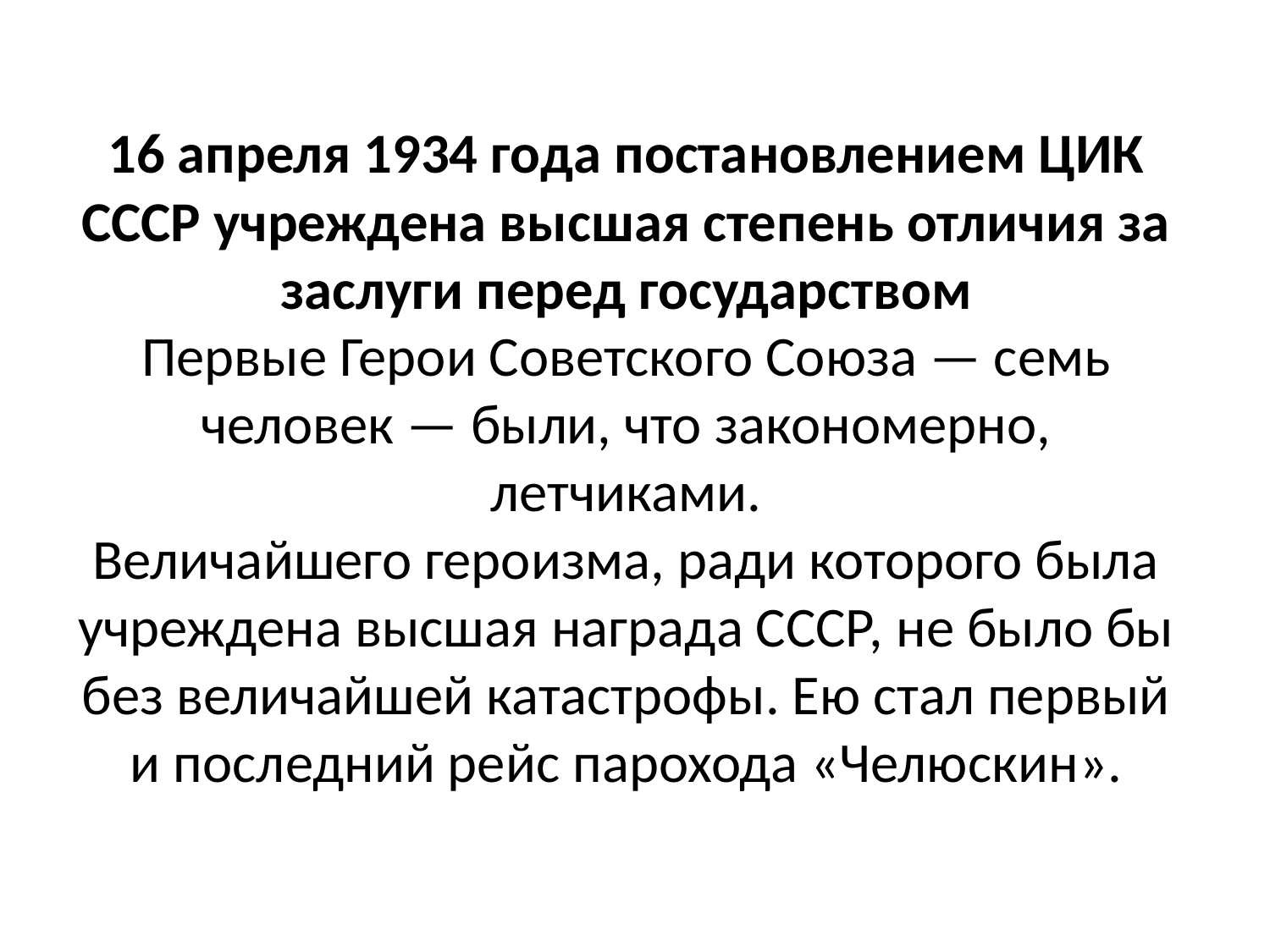

# 16 апреля 1934 года постановлением ЦИК СССР учреждена высшая степень отличия за заслуги перед государством Первые Герои Советского Союза — семь человек — были, что закономерно, летчиками. Величайшего героизма, ради которого была учреждена высшая награда СССР, не было бы без величайшей катастрофы. Ею стал первый и последний рейс парохода «Челюскин».